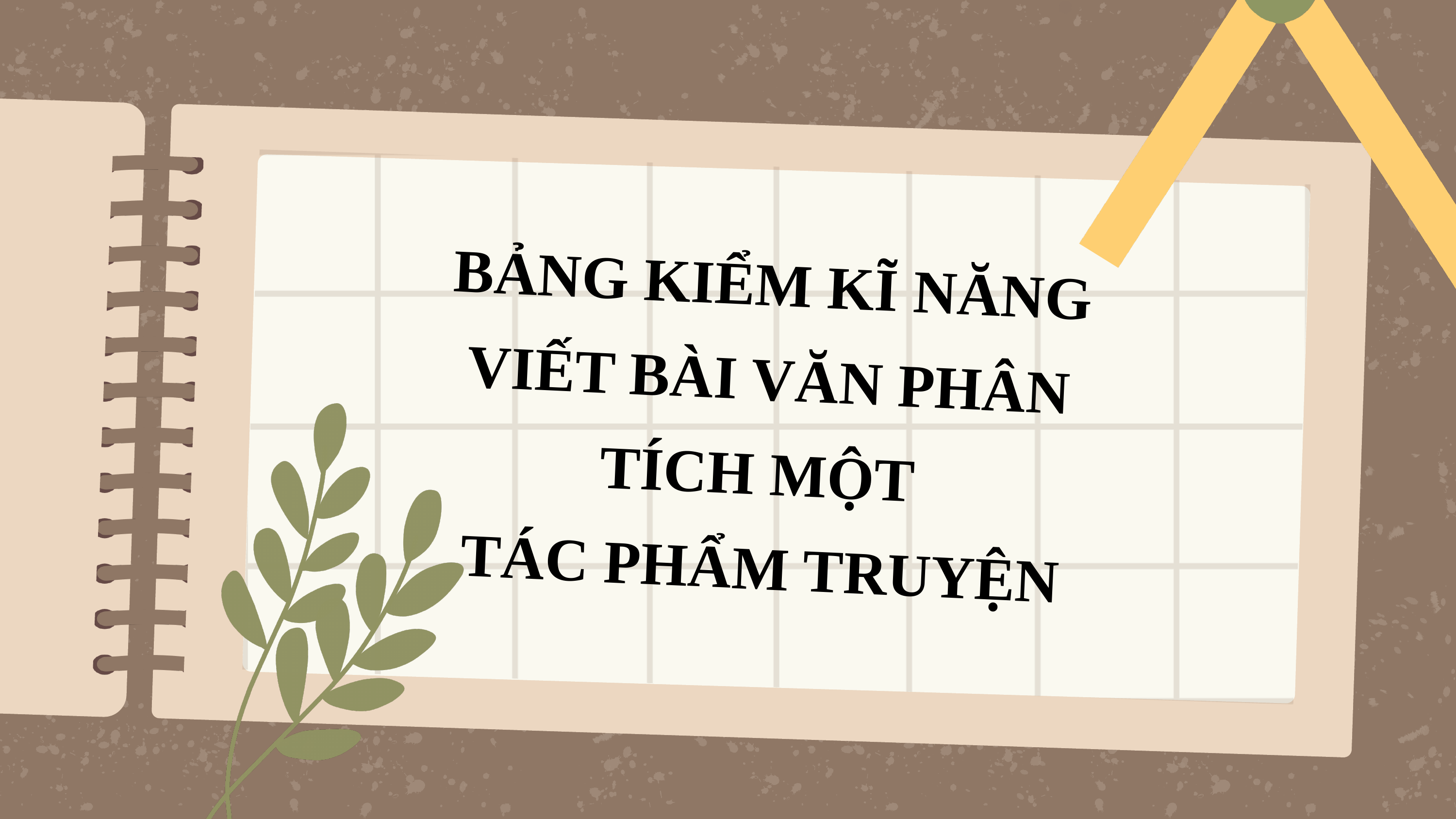

BẢNG KIỂM KĨ NĂNG VIẾT BÀI VĂN PHÂN TÍCH MỘT
TÁC PHẨM TRUYỆN